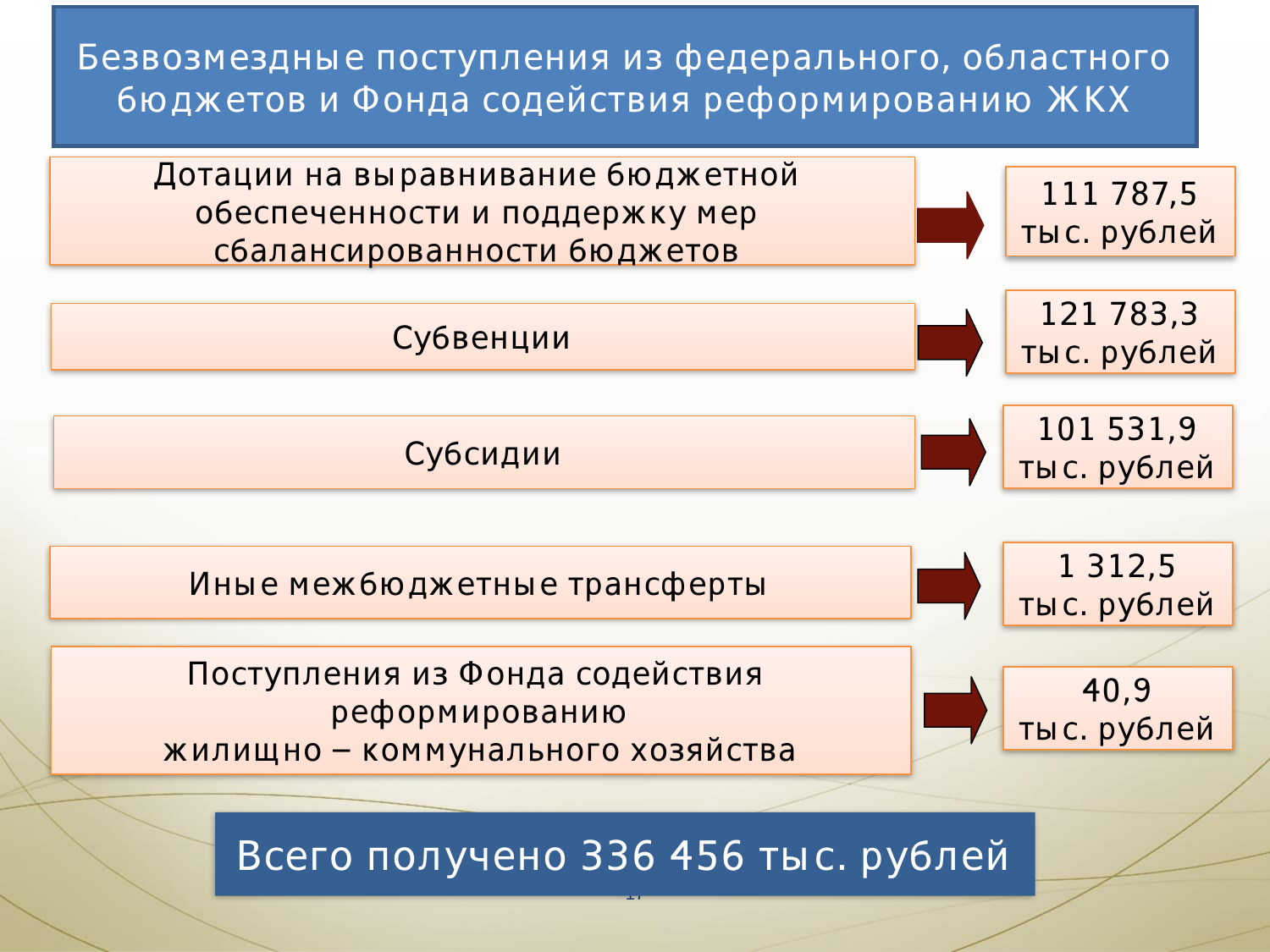

Безвозмездные поступления из федерального, областного бюджетов и Фонда содействия реформированию ЖКХ
Дотации на выравнивание бюджетной
обеспеченности и поддержку мер
сбалансированности бюджетов
111 787,5
тыс. рублей

121 783,3
тыс. рублей
Субвенции

101 531,9
тыс. рублей
Субсидии

1 312,5
тыс. рублей
Иные межбюджетные трансферты

Поступления из Фонда содействия
реформированию
жилищно – коммунального хозяйства
40,9
тыс. рублей

Всего получено 336 456 тыс. рублей
17